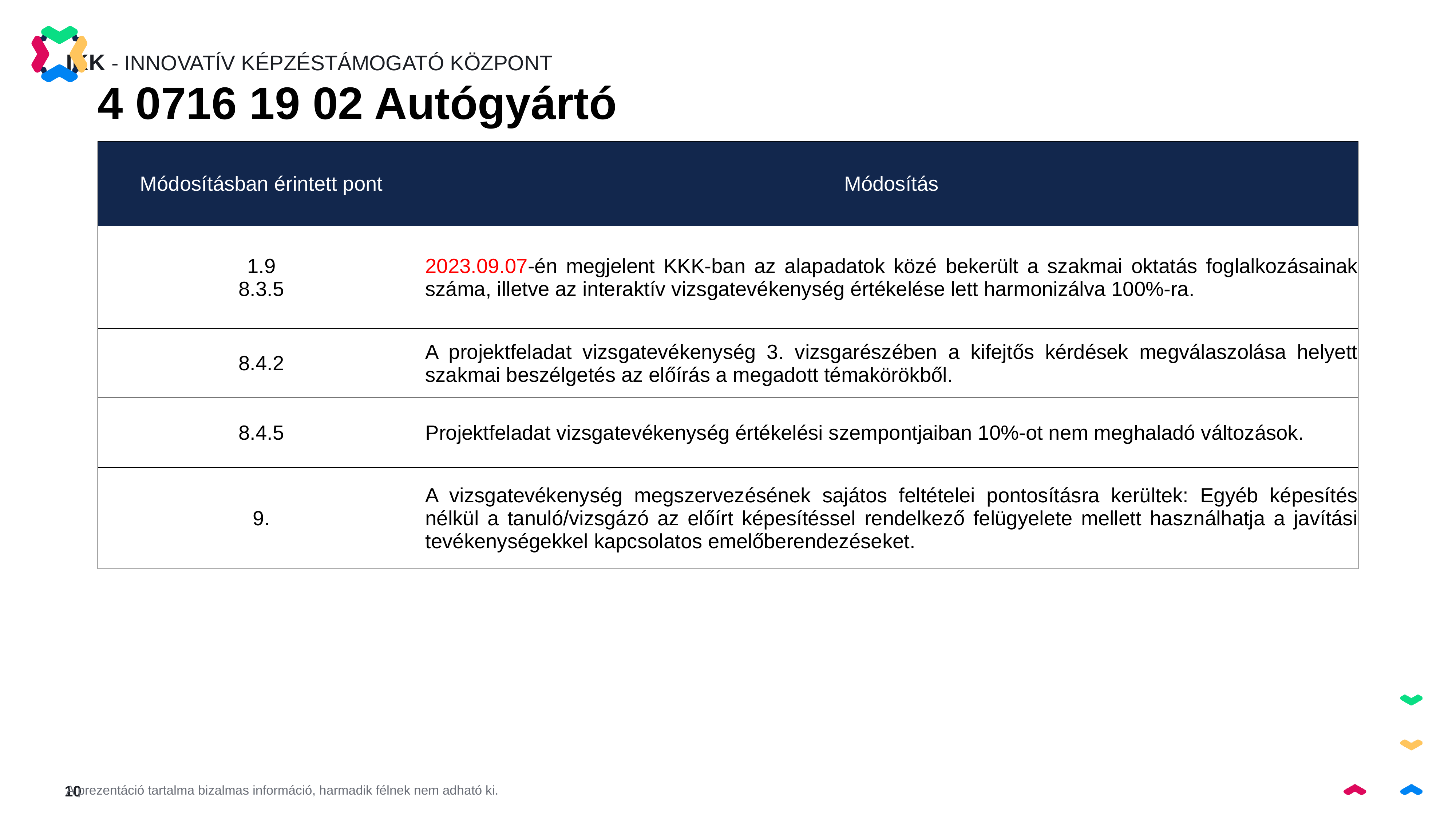

4 0716 19 02 Autógyártó
| Módosításban érintett pont | Módosítás |
| --- | --- |
| 1.9 8.3.5 | 2023.09.07-én megjelent KKK-ban az alapadatok közé bekerült a szakmai oktatás foglalkozásainak száma, illetve az interaktív vizsgatevékenység értékelése lett harmonizálva 100%-ra. |
| 8.4.2 | A projektfeladat vizsgatevékenység 3. vizsgarészében a kifejtős kérdések megválaszolása helyett szakmai beszélgetés az előírás a megadott témakörökből. |
| 8.4.5 | Projektfeladat vizsgatevékenység értékelési szempontjaiban 10%-ot nem meghaladó változások. |
| 9. | A vizsgatevékenység megszervezésének sajátos feltételei pontosításra kerültek: Egyéb képesítés nélkül a tanuló/vizsgázó az előírt képesítéssel rendelkező felügyelete mellett használhatja a javítási tevékenységekkel kapcsolatos emelőberendezéseket. |